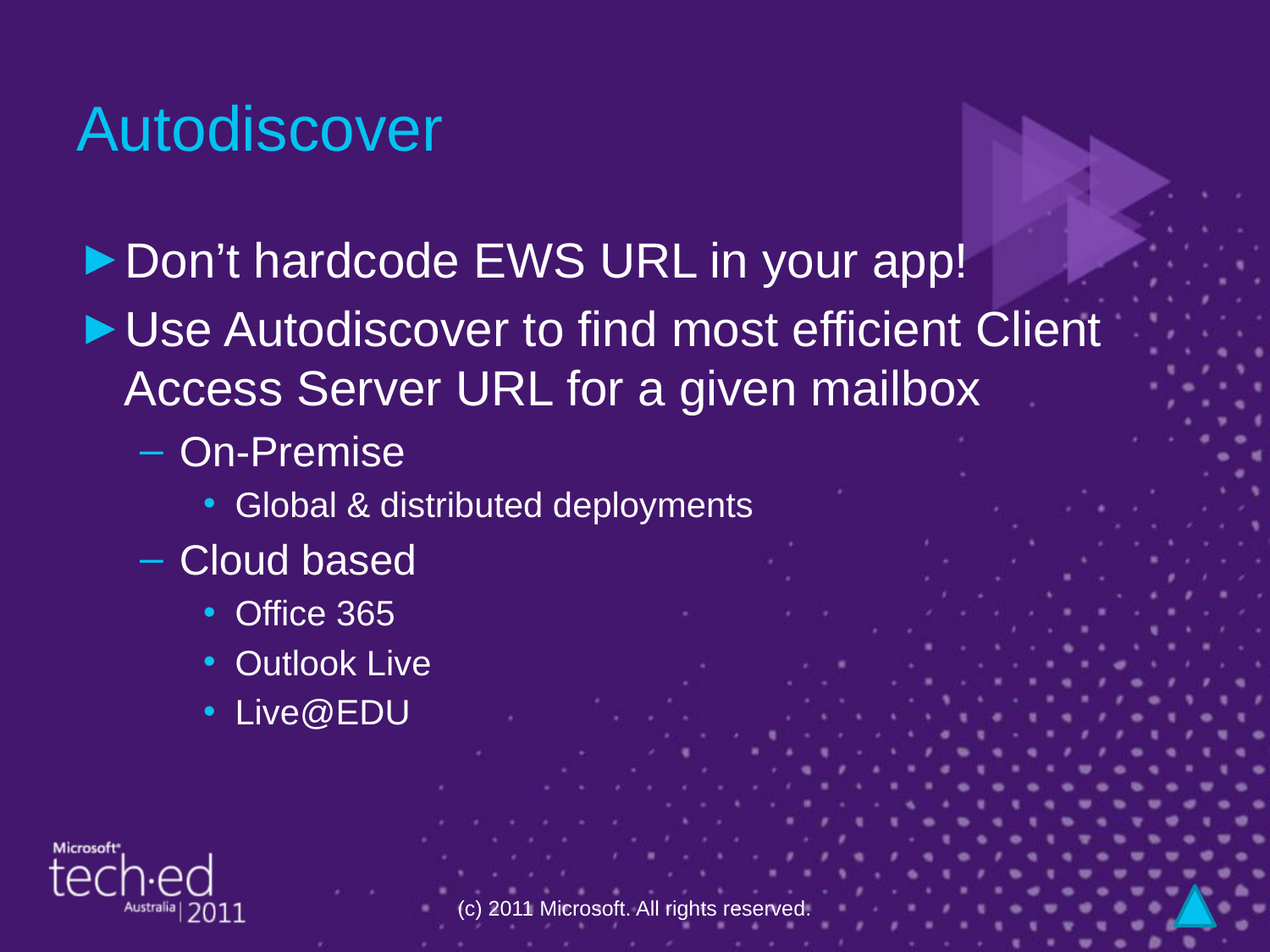

# Autodiscover
Don’t hardcode EWS URL in your app!
Use Autodiscover to find most efficient Client Access Server URL for a given mailbox
On-Premise
Global & distributed deployments
Cloud based
Office 365
Outlook Live
Live@EDU

(c) 2011 Microsoft. All rights reserved.